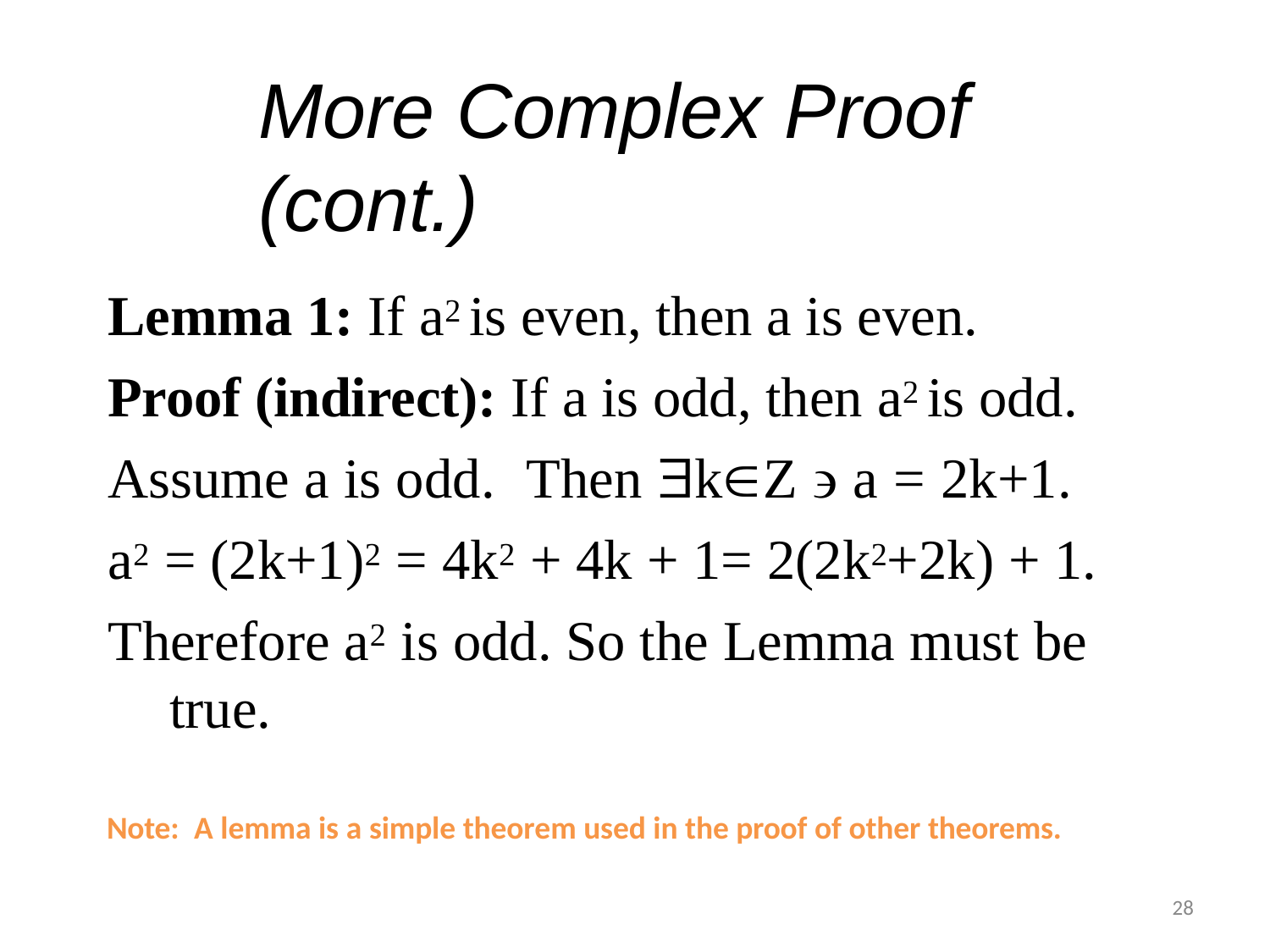

# More Complex Proof (cont.)
Lemma 1: If a2 is even, then a is even.  Proof (indirect): If a is odd, then a2 is odd.  Assume a is odd.	Then ∃k∈Z ∋ a = 2k+1.  a2 = (2k+1)2 = 4k2 + 4k + 1= 2(2k2+2k) + 1.
Therefore a2 is odd. So the Lemma must be  true.
Note: A lemma is a simple theorem used in the proof of other theorems.
28